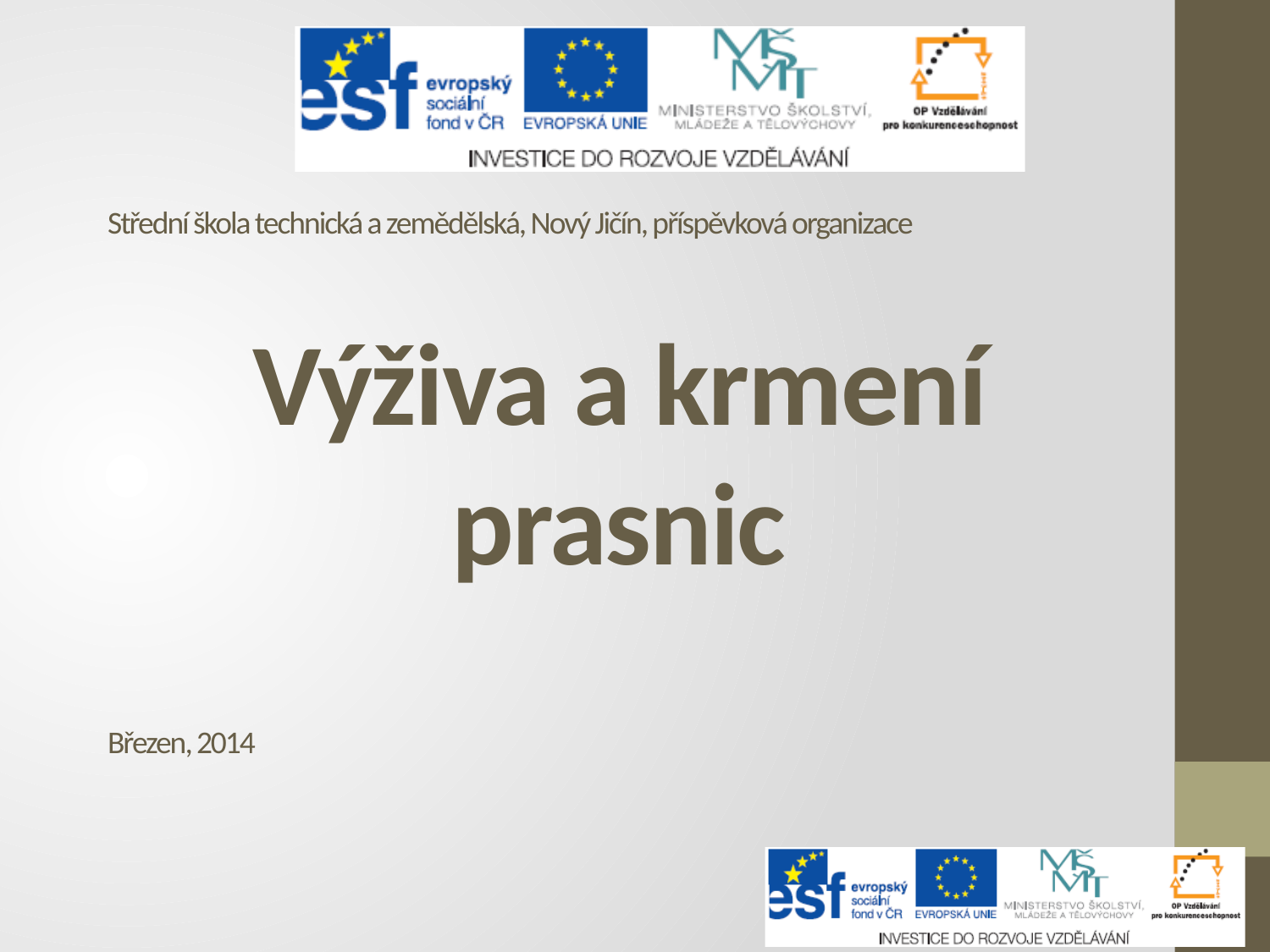

Střední škola technická a zemědělská, Nový Jičín, příspěvková organizace
# Výživa a krmení prasnic
Březen, 2014